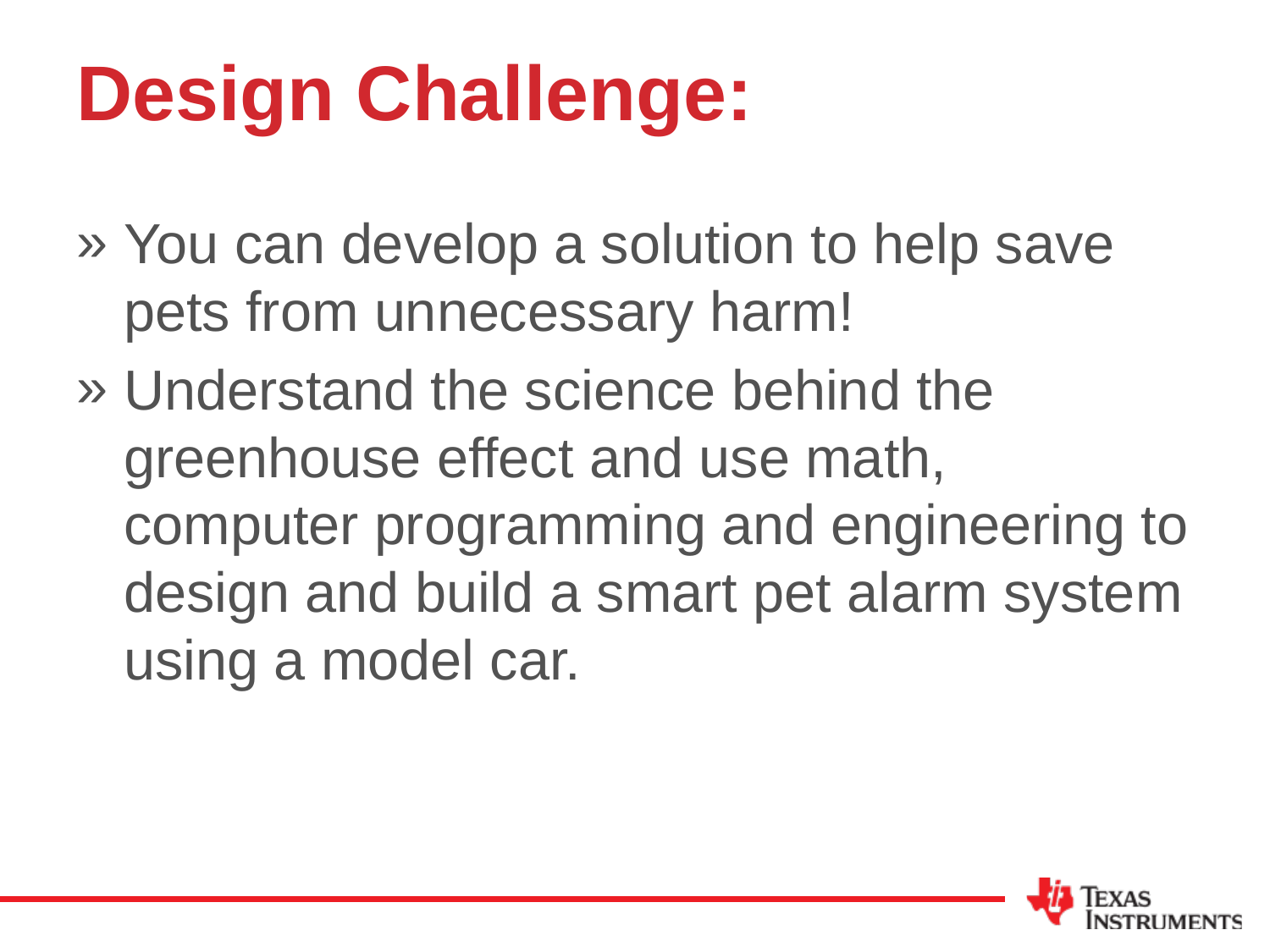

# Design Challenge:
You can develop a solution to help save pets from unnecessary harm!
Understand the science behind the greenhouse effect and use math, computer programming and engineering to design and build a smart pet alarm system using a model car.